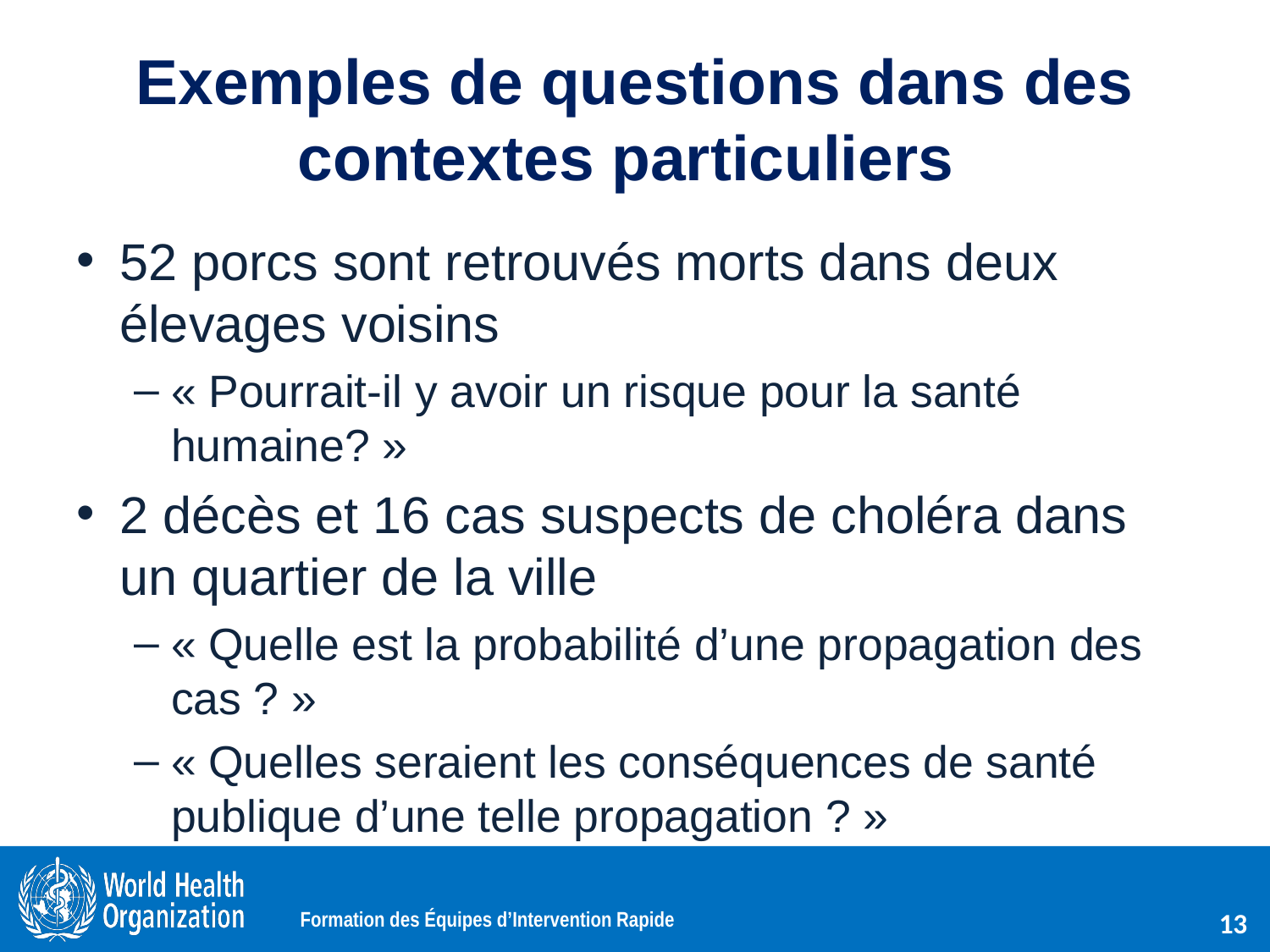

# Exemples de questions dans des contextes particuliers
52 porcs sont retrouvés morts dans deux élevages voisins
« Pourrait-il y avoir un risque pour la santé humaine? »
2 décès et 16 cas suspects de choléra dans un quartier de la ville
« Quelle est la probabilité d’une propagation des cas ? »
« Quelles seraient les conséquences de santé publique d’une telle propagation ? »